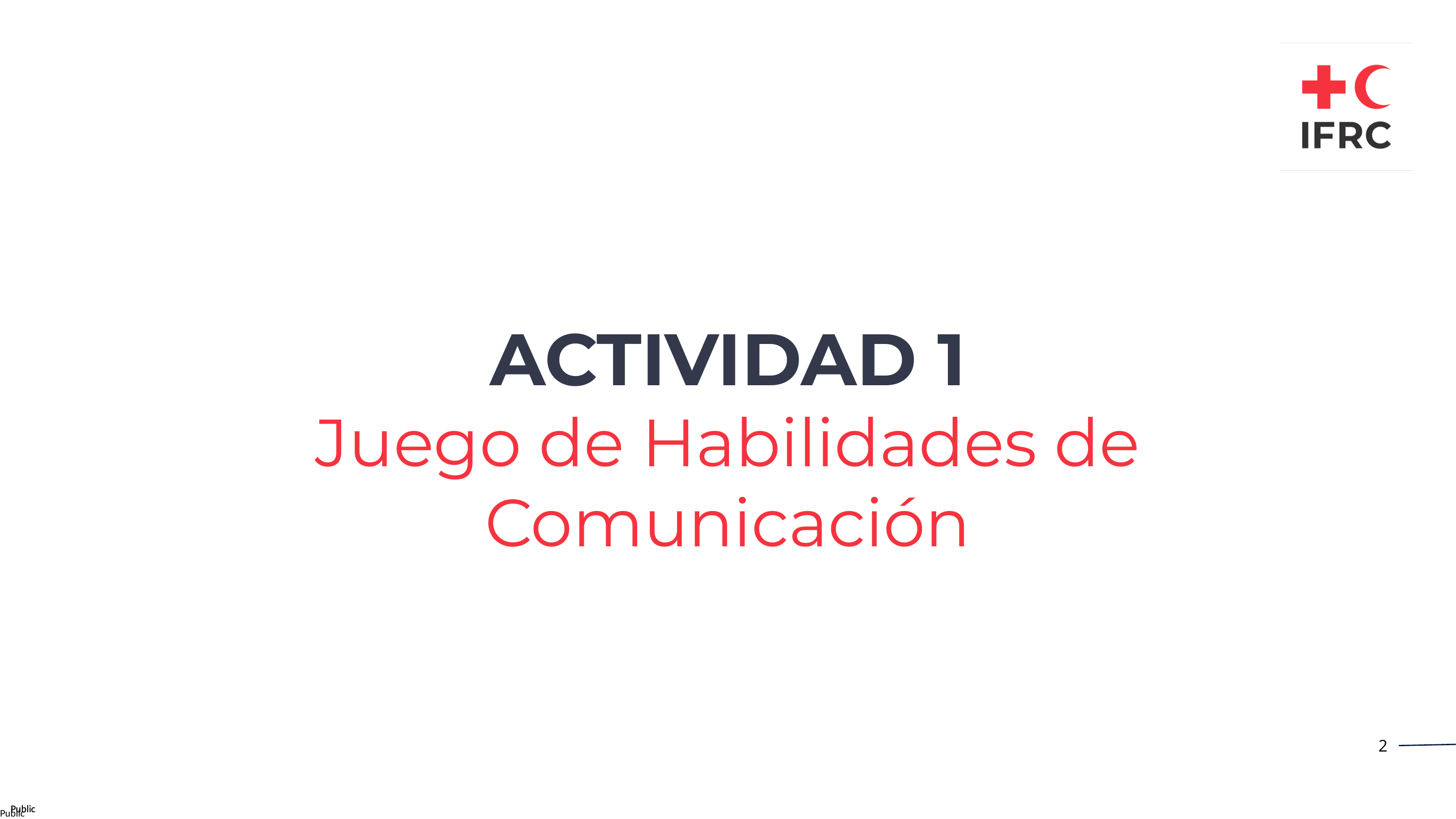

ACTIVIDAD 1
Juego de Habilidades de Comunicación